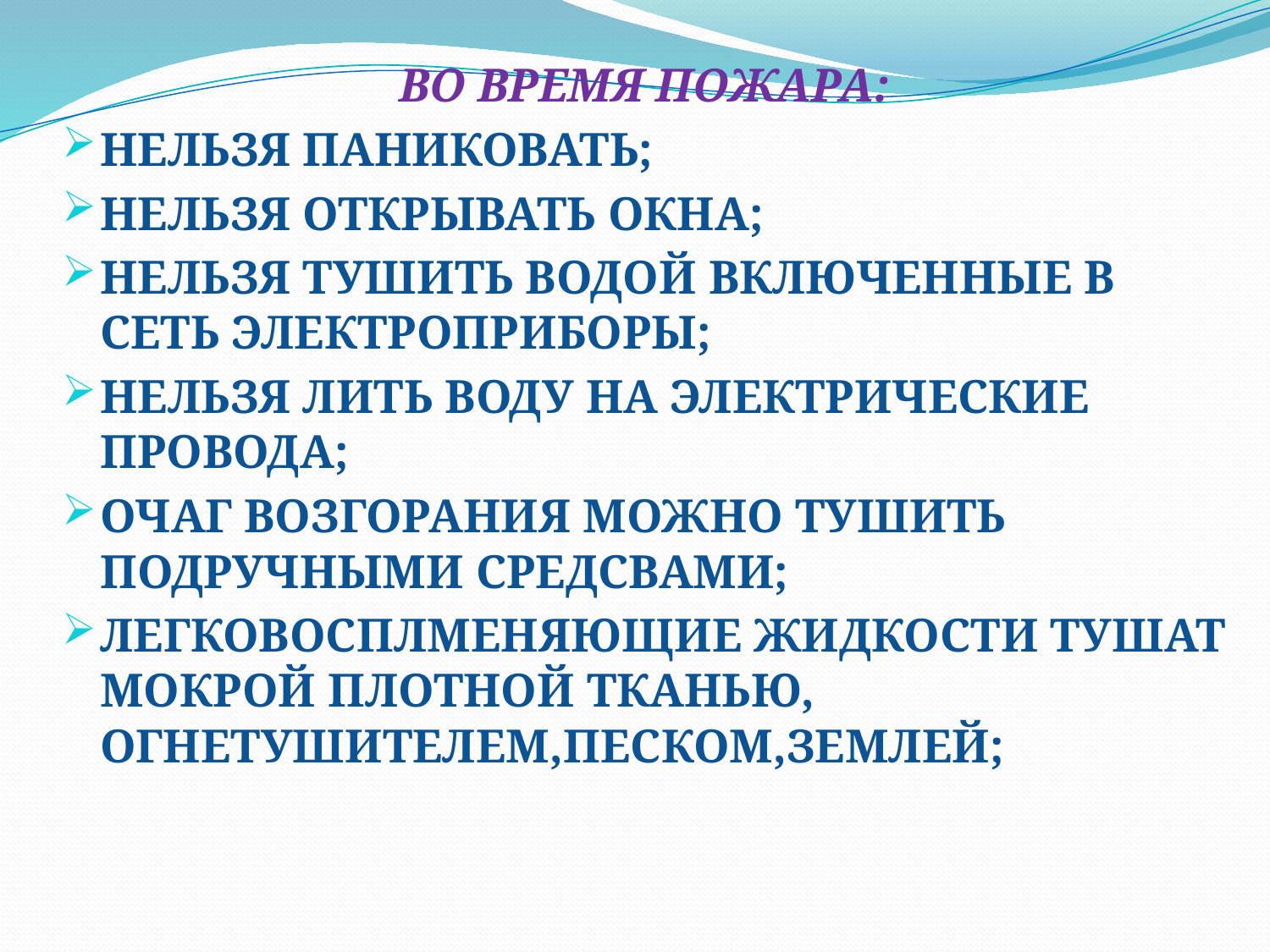

ВО ВРЕМЯ ПОЖАРА:
НЕЛЬЗЯ ПАНИКОВАТЬ;
НЕЛЬЗЯ ОТКРЫВАТЬ ОКНА;
НЕЛЬЗЯ ТУШИТЬ ВОДОЙ ВКЛЮЧЕННЫЕ В СЕТЬ ЭЛЕКТРОПРИБОРЫ;
НЕЛЬЗЯ ЛИТЬ ВОДУ НА ЭЛЕКТРИЧЕСКИЕ ПРОВОДА;
ОЧАГ ВОЗГОРАНИЯ МОЖНО ТУШИТЬ ПОДРУЧНЫМИ СРЕДСВАМИ;
ЛЕГКОВОСПЛМЕНЯЮЩИЕ ЖИДКОСТИ ТУШАТ МОКРОЙ ПЛОТНОЙ ТКАНЬЮ, ОГНЕТУШИТЕЛЕМ,ПЕСКОМ,ЗЕМЛЕЙ;